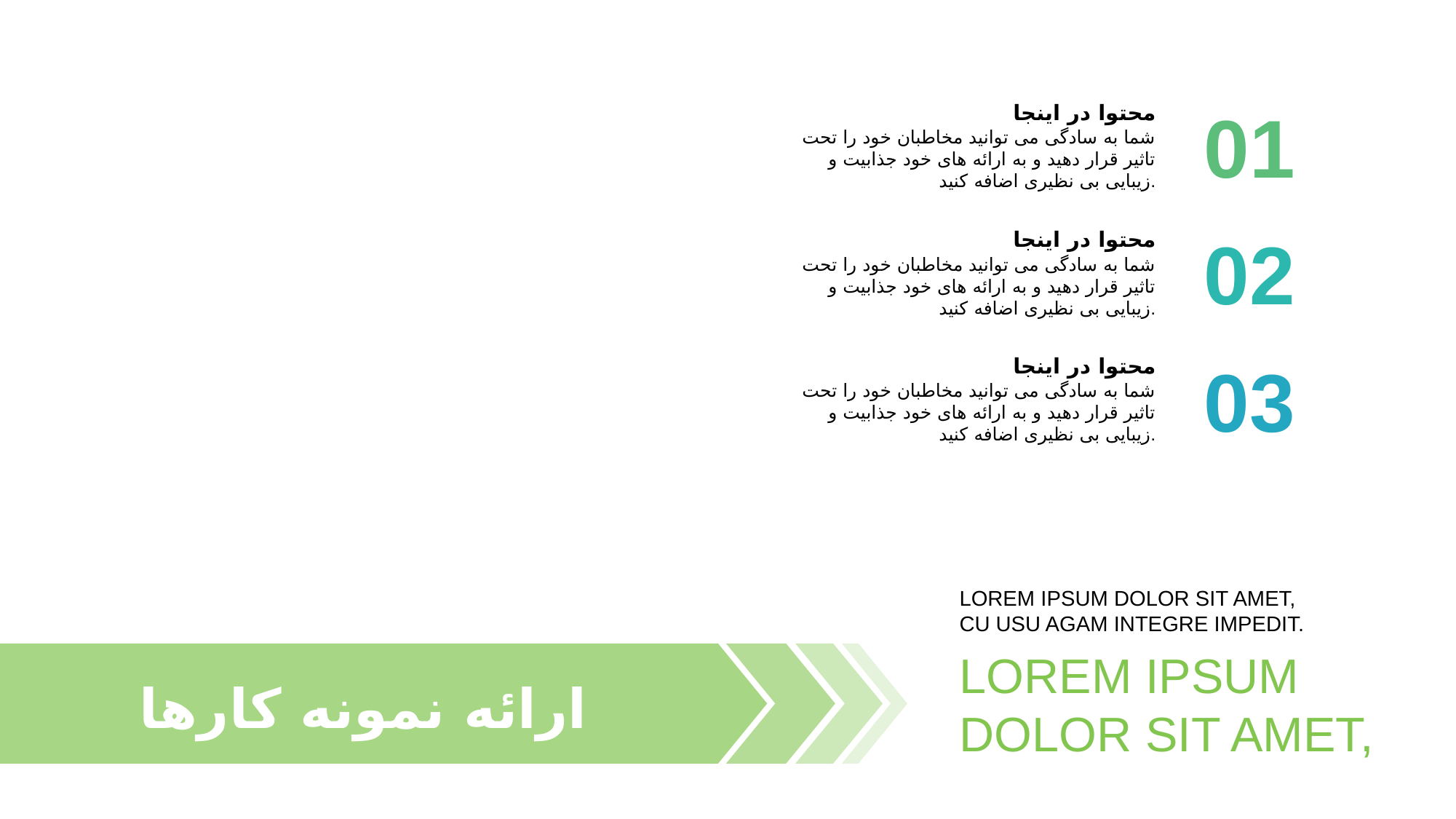

01
محتوا در اینجا
شما به سادگی می توانید مخاطبان خود را تحت تاثیر قرار دهید و به ارائه های خود جذابیت و زیبایی بی نظیری اضافه کنید.
02
محتوا در اینجا
شما به سادگی می توانید مخاطبان خود را تحت تاثیر قرار دهید و به ارائه های خود جذابیت و زیبایی بی نظیری اضافه کنید.
03
محتوا در اینجا
شما به سادگی می توانید مخاطبان خود را تحت تاثیر قرار دهید و به ارائه های خود جذابیت و زیبایی بی نظیری اضافه کنید.
LOREM IPSUM DOLOR SIT AMET,
CU USU AGAM INTEGRE IMPEDIT.
ارائه نمونه کارها
LOREM IPSUM
DOLOR SIT AMET,